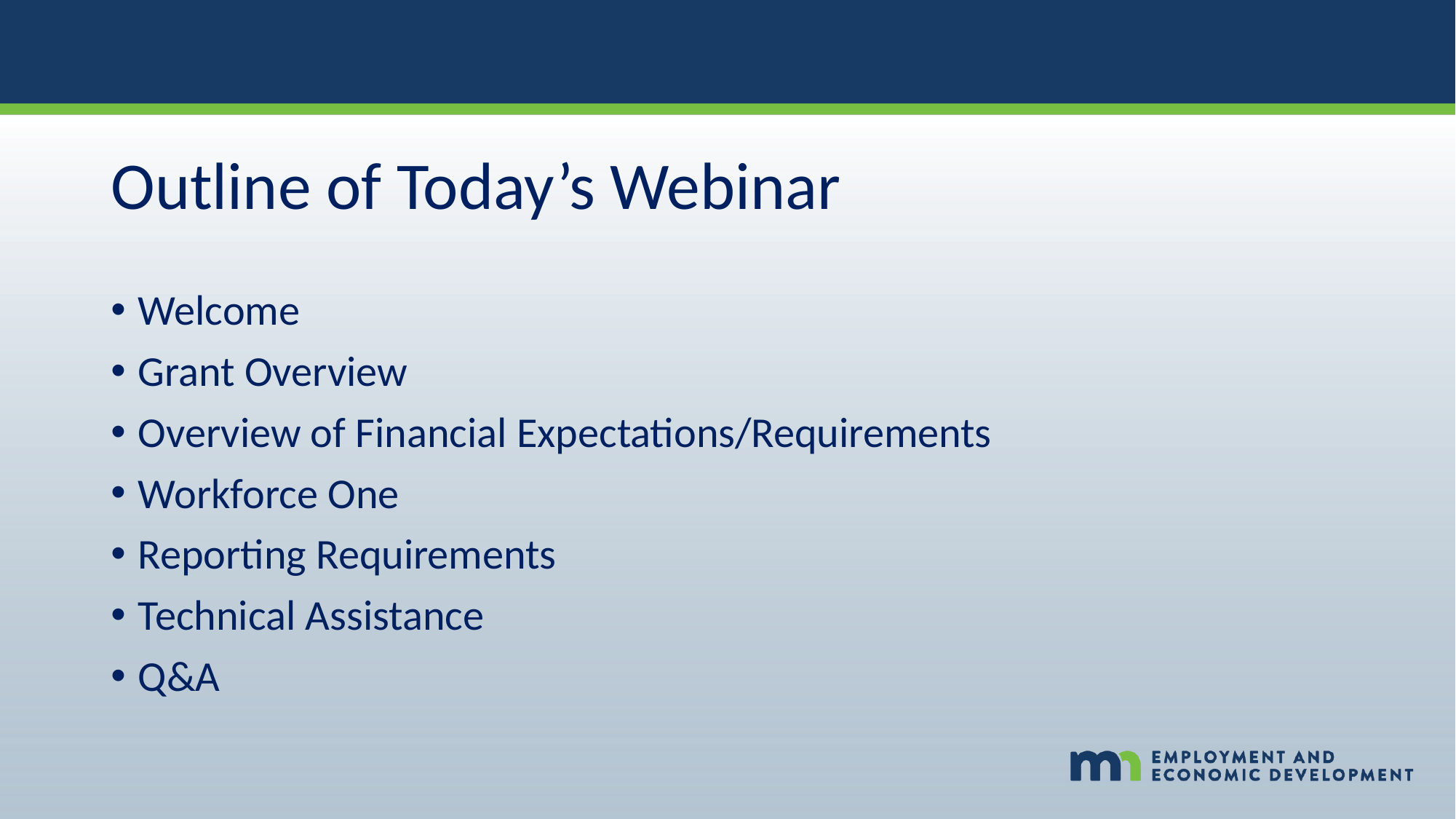

# Outline of Today’s Webinar
Welcome
Grant Overview
Overview of Financial Expectations/Requirements
Workforce One
Reporting Requirements
Technical Assistance
Q&A